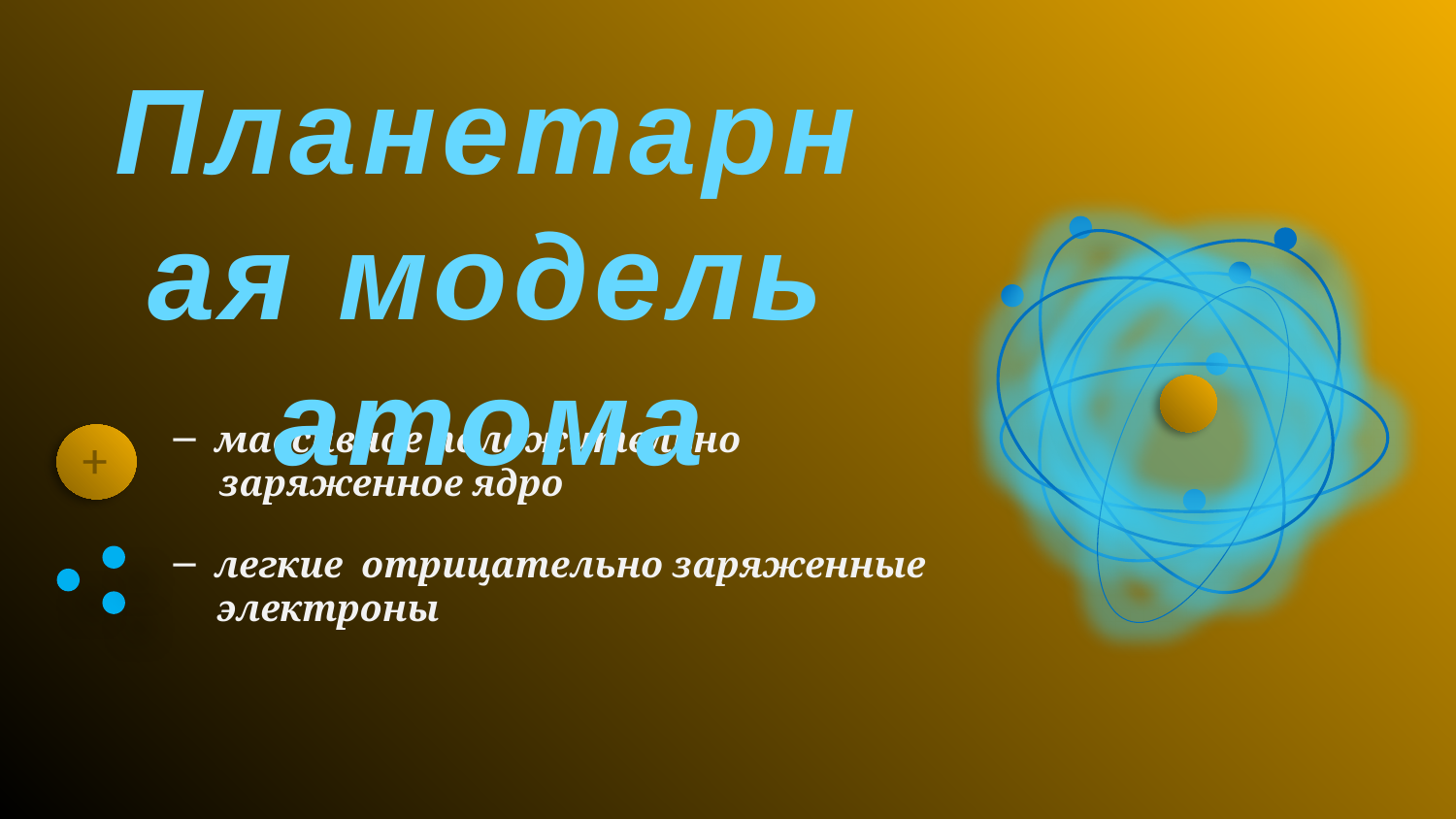

Планетарная модель атома

+

─  массивное положительно
     заряженное ядро
+

─  легкие  отрицательно заряженные электроны